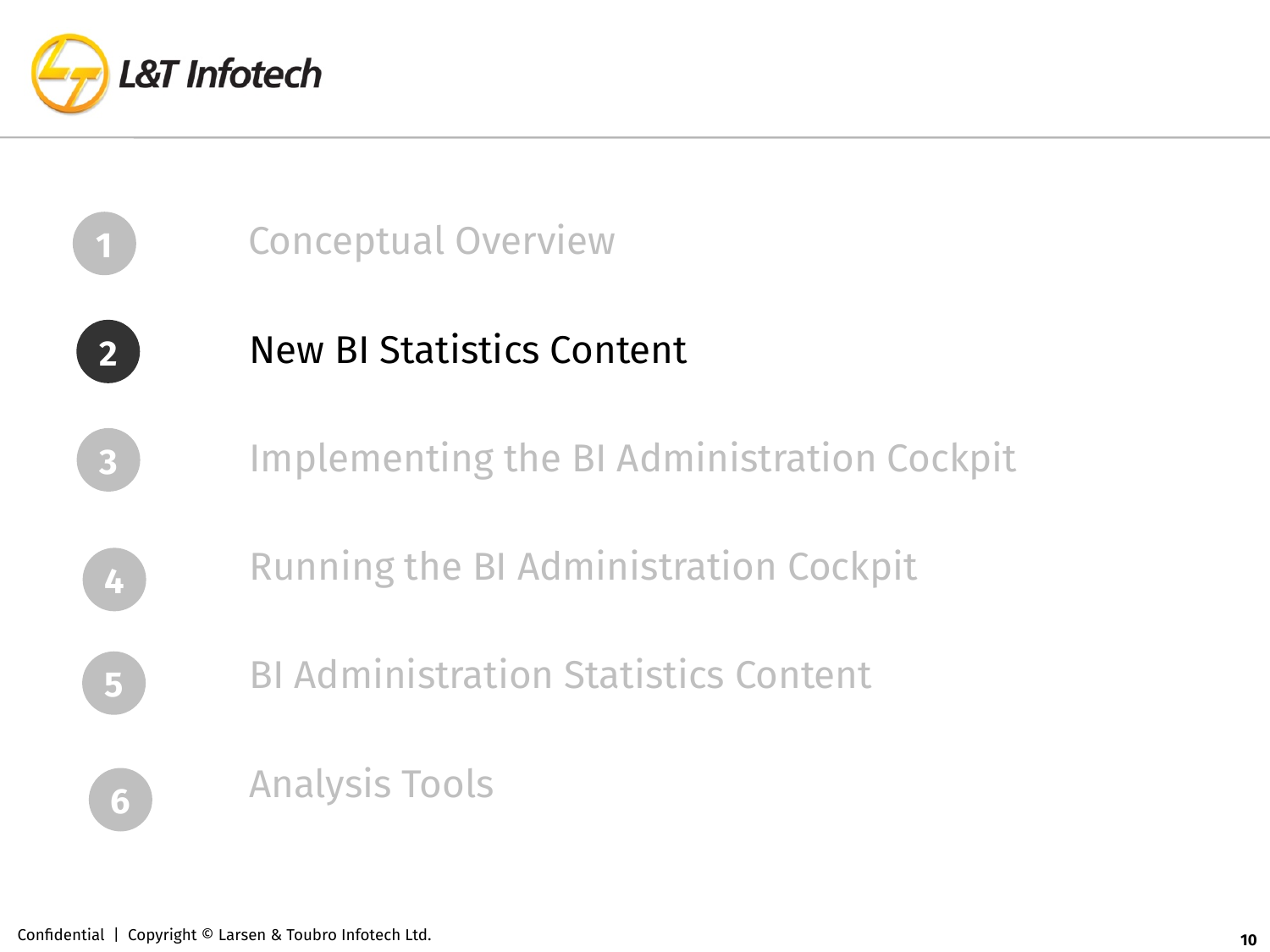

Conceptual Overview

		New BI Statistics Content

		Implementing the BI Administration Cockpit

		Running the BI Administration Cockpit

		BI Administration Statistics Content

		Analysis Tools

1
2
3
4
5
6
Confidential  |  Copyright © Larsen & Toubro Infotech Ltd.
10